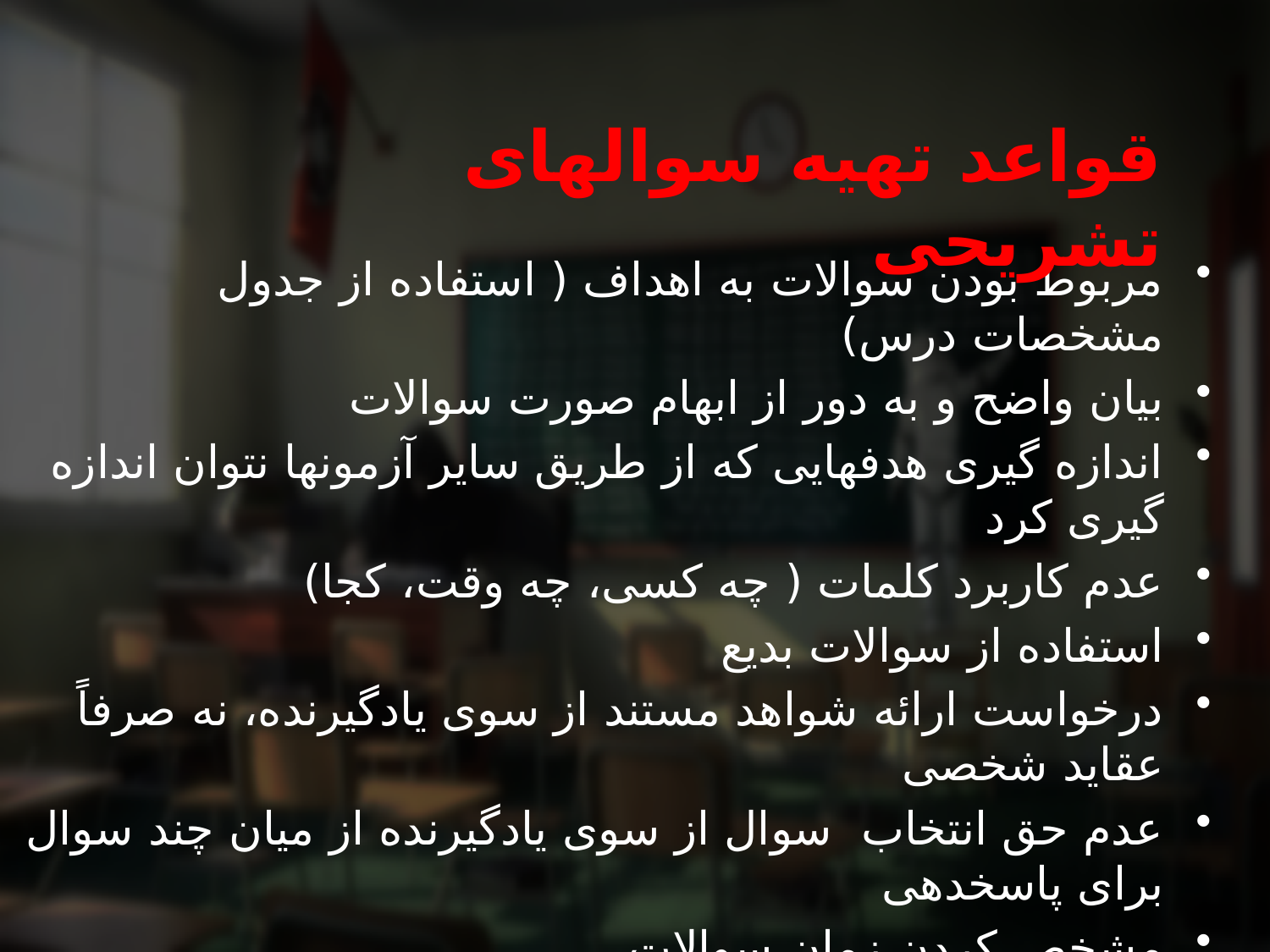

# قواعد تهیه سوالهای تشریحی
مربوط بودن سوالات به اهداف ( استفاده از جدول مشخصات درس)
بیان واضح و به دور از ابهام صورت سوالات
اندازه گیری هدفهایی که از طریق سایر آزمونها نتوان اندازه گیری کرد
عدم کاربرد کلمات ( چه کسی، چه وقت، کجا)
استفاده از سوالات بدیع
درخواست ارائه شواهد مستند از سوی یادگیرنده، نه صرفاً عقاید شخصی
عدم حق انتخاب  سوال از سوی یادگیرنده از میان چند سوال برای پاسخدهی
مشخص کردن زمان سوالات
اطلاع دادن به آزمون شوندگان در مورد نحوه ارزشیابی